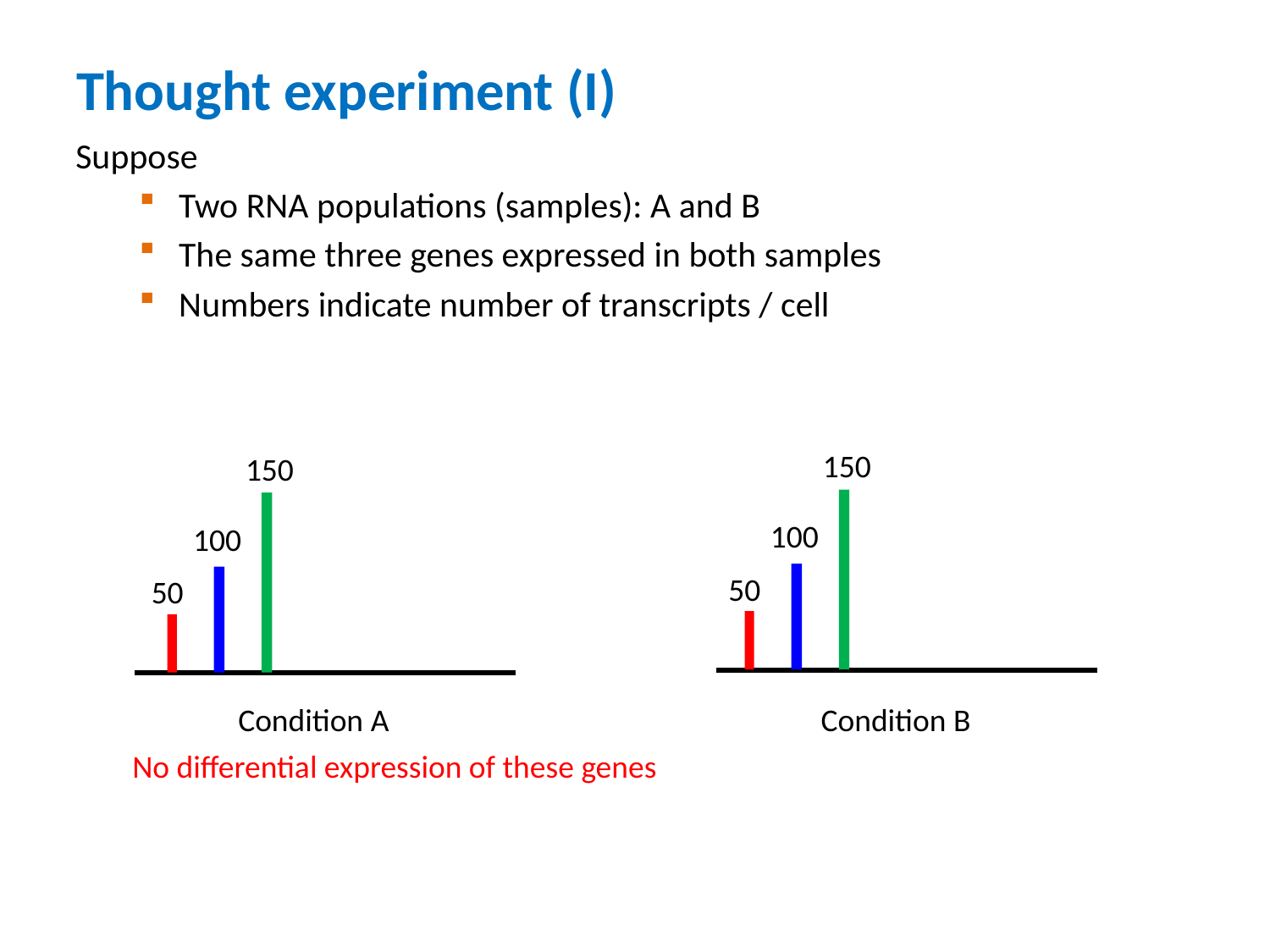

# Thought experiment (I)
Suppose
Two RNA populations (samples): A and B
The same three genes expressed in both samples
Numbers indicate number of transcripts / cell
150
150

100
100
50

50

Condition A
Condition B
No differential expression of these genes